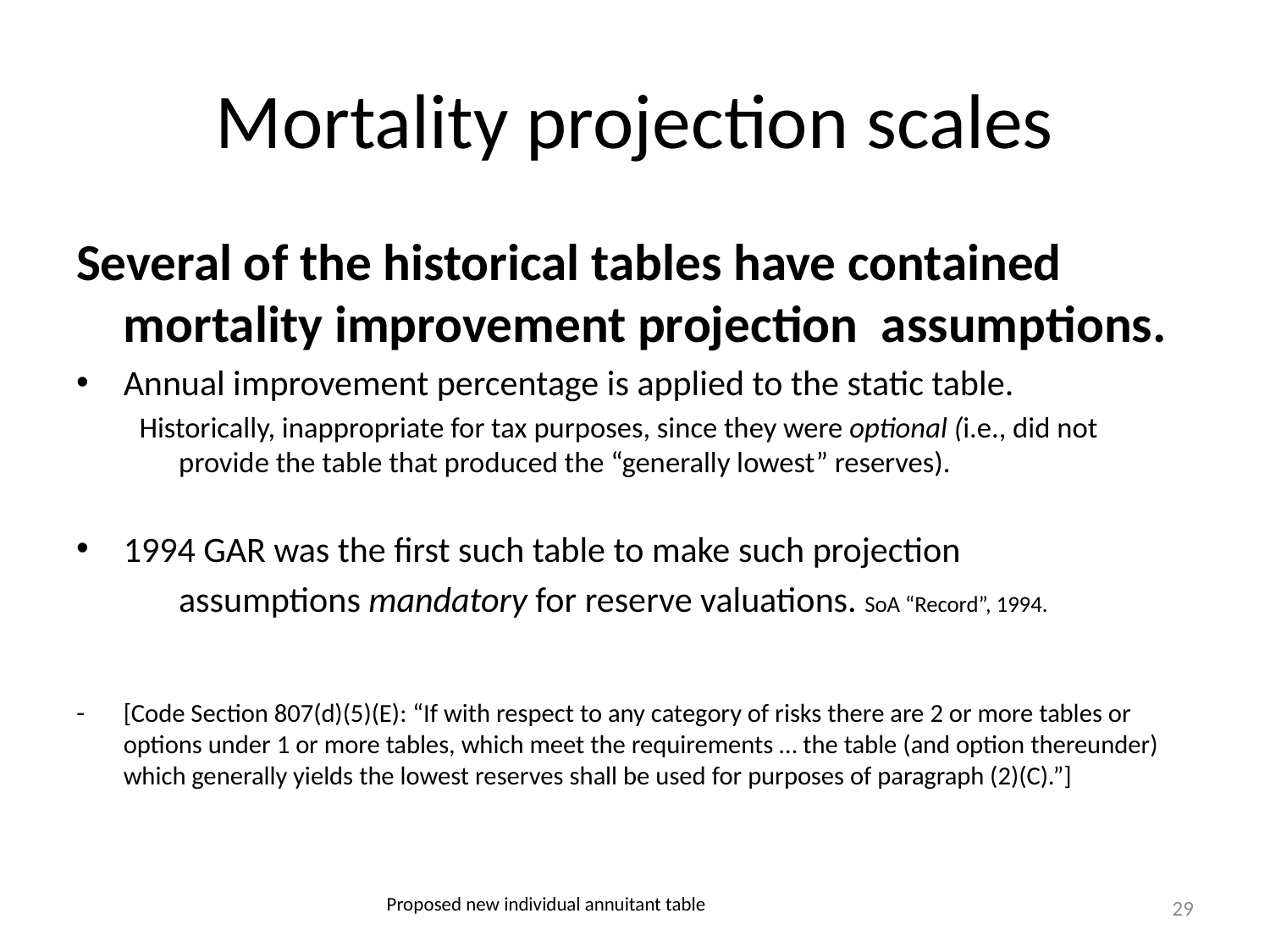

# Mortality projection scales
Several of the historical tables have contained mortality improvement projection  assumptions.
Annual improvement percentage is applied to the static table.
Historically, inappropriate for tax purposes, since they were optional (i.e., did not provide the table that produced the “generally lowest” reserves).

1994 GAR was the first such table to make such projection
    	assumptions mandatory for reserve valuations. SoA “Record”, 1994.

[Code Section 807(d)(5)(E): “If with respect to any category of risks there are 2 or more tables or options under 1 or more tables, which meet the requirements … the table (and option thereunder) which generally yields the lowest reserves shall be used for purposes of paragraph (2)(C).”]

29
Proposed new individual annuitant table